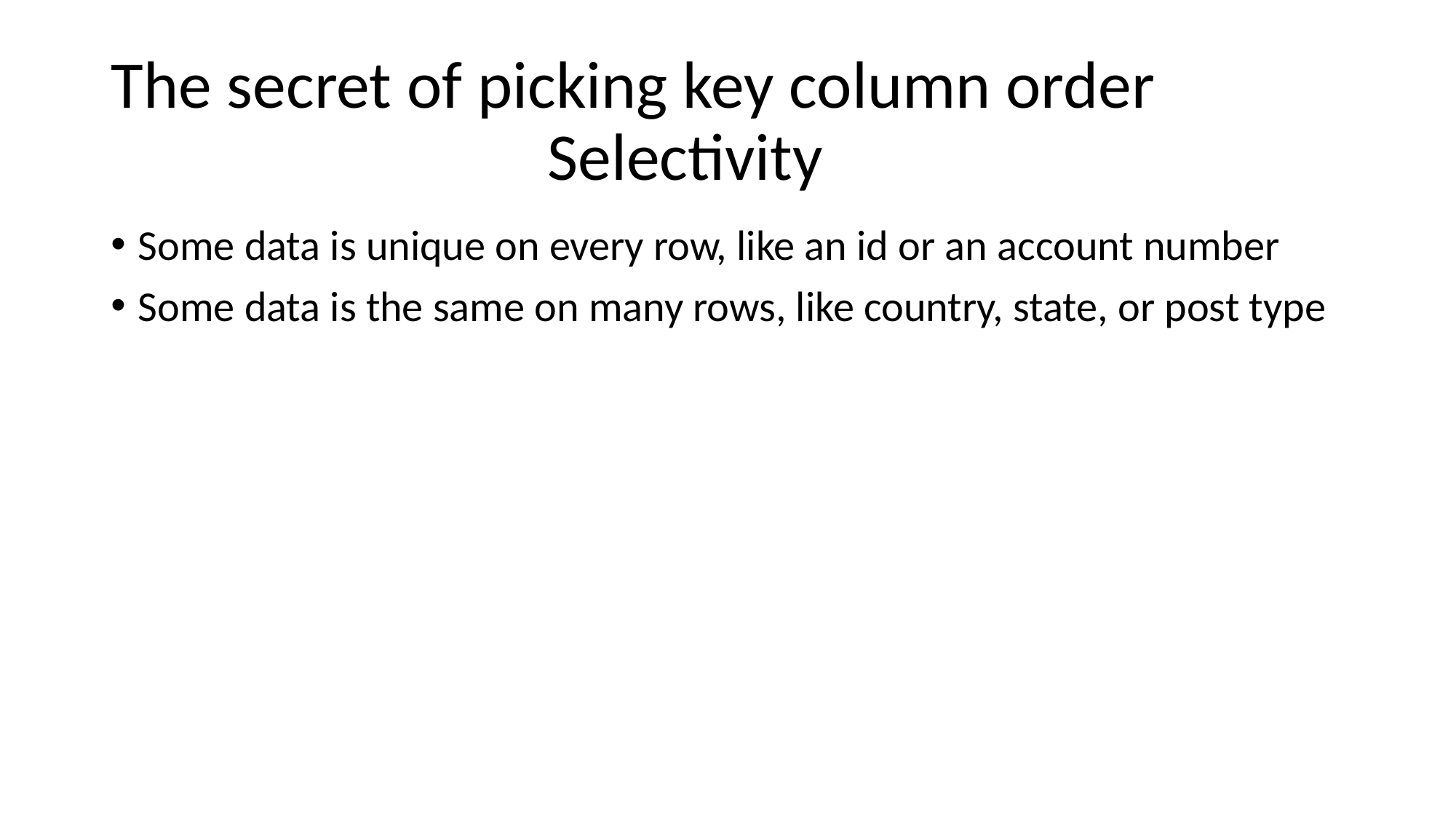

# The secret of picking key column order Selectivity
Some data is unique on every row, like an id or an account number
Some data is the same on many rows, like country, state, or post type